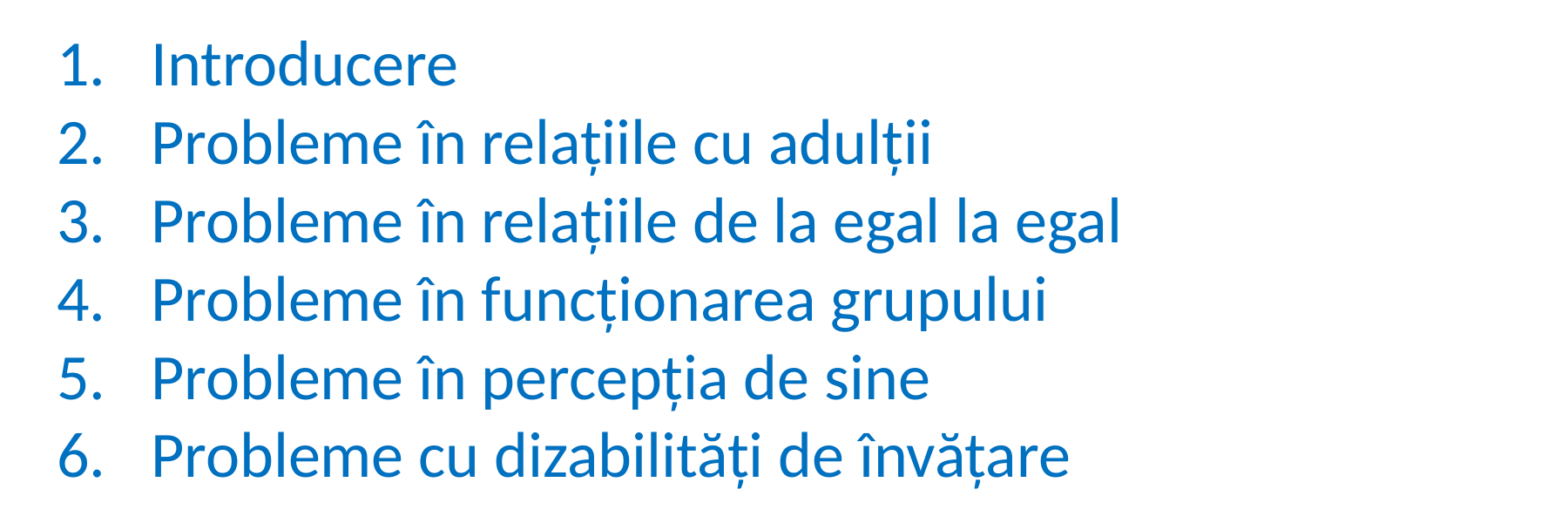

Introducere
Probleme în relațiile cu adulții
Probleme în relațiile de la egal la egal
Probleme în funcționarea grupului
Probleme în percepția de sine
Probleme cu dizabilități de învățare